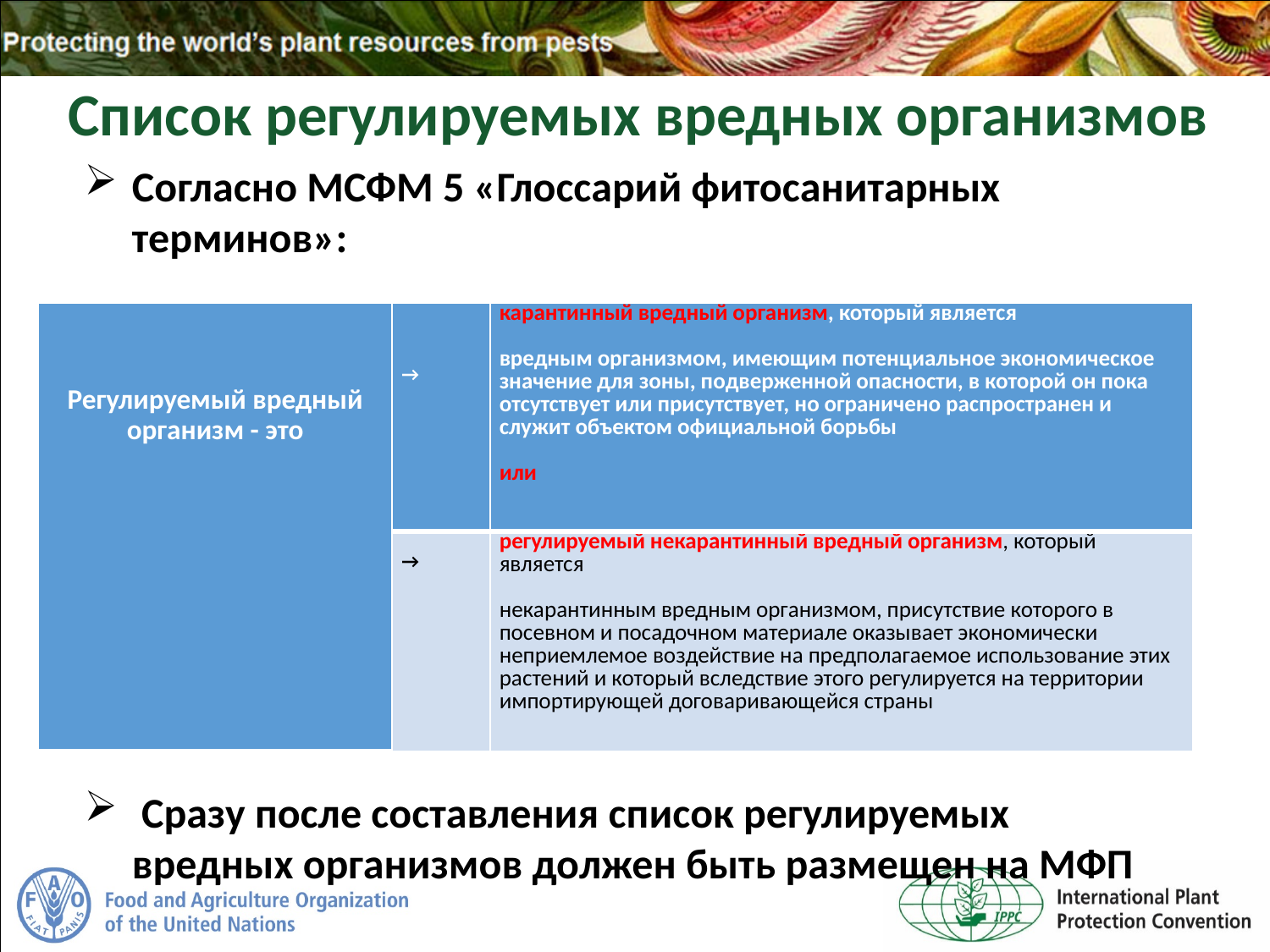

Список регулируемых вредных организмов
Согласно МСФМ 5 «Глоссарий фитосанитарных терминов»:

 Сразу после составления список регулируемых вредных организмов должен быть размещен на МФП
| Регулируемый вредный организм - это | → | карантинный вредный организм, который является   вредным организмом, имеющим потенциальное экономическое значение для зоны, подверженной опасности, в которой он пока отсутствует или присутствует, но ограничено распространен и служит объектом официальной борьбы   или |
| --- | --- | --- |
|  | → | регулируемый некарантинный вредный организм, который является   некарантинным вредным организмом, присутствие которого в посевном и посадочном материале оказывает экономически неприемлемое воздействие на предполагаемое использование этих растений и который вследствие этого регулируется на территории импортирующей договаривающейся страны |